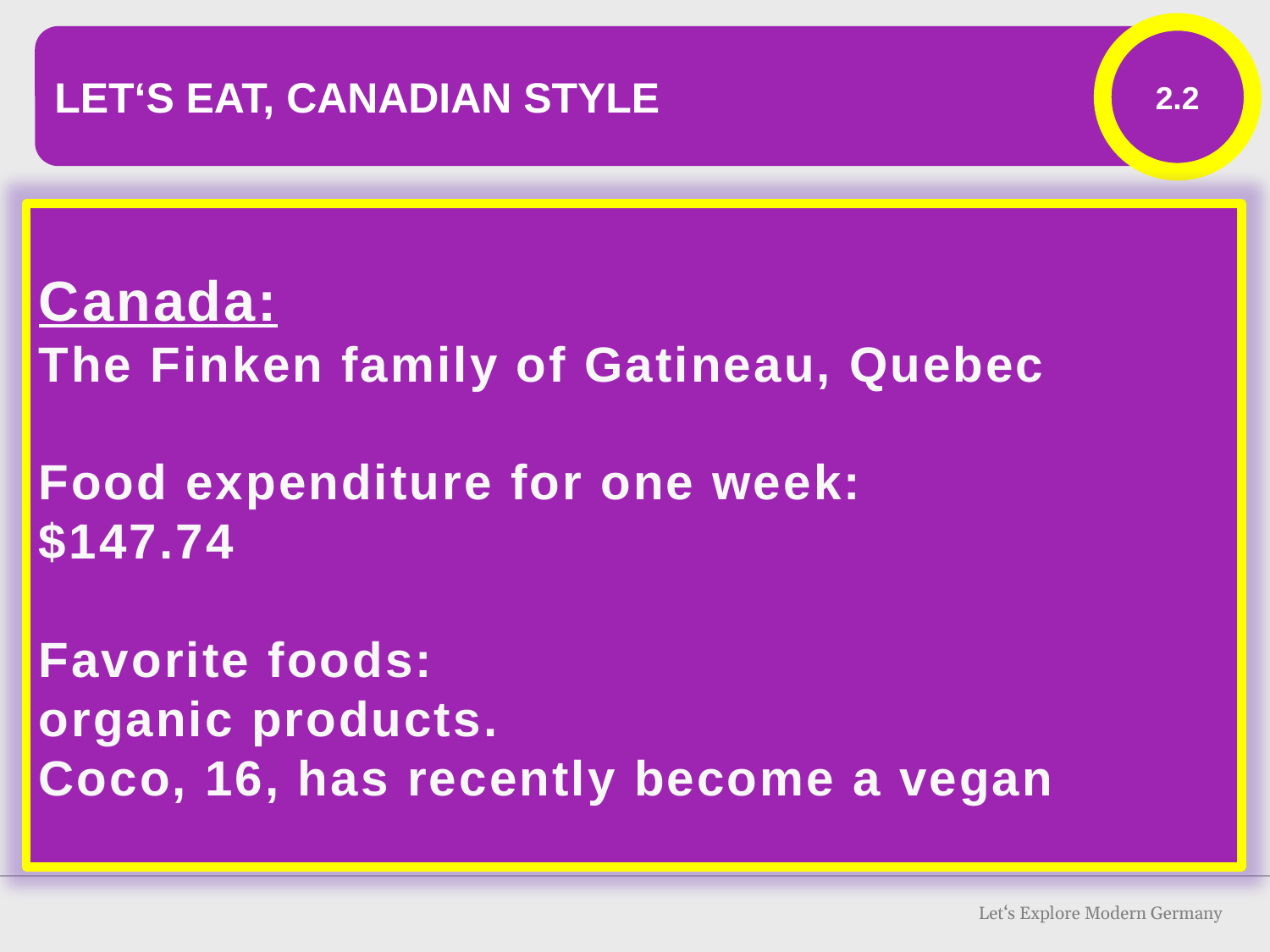

2.2
Let‘s eat, CANADIAN style
Canada:
The Finken family of Gatineau, Quebec
Food expenditure for one week:
$147.74
Favorite foods:
organic products.
Coco, 16, has recently become a vegan
Let‘s Explore Modern Germany